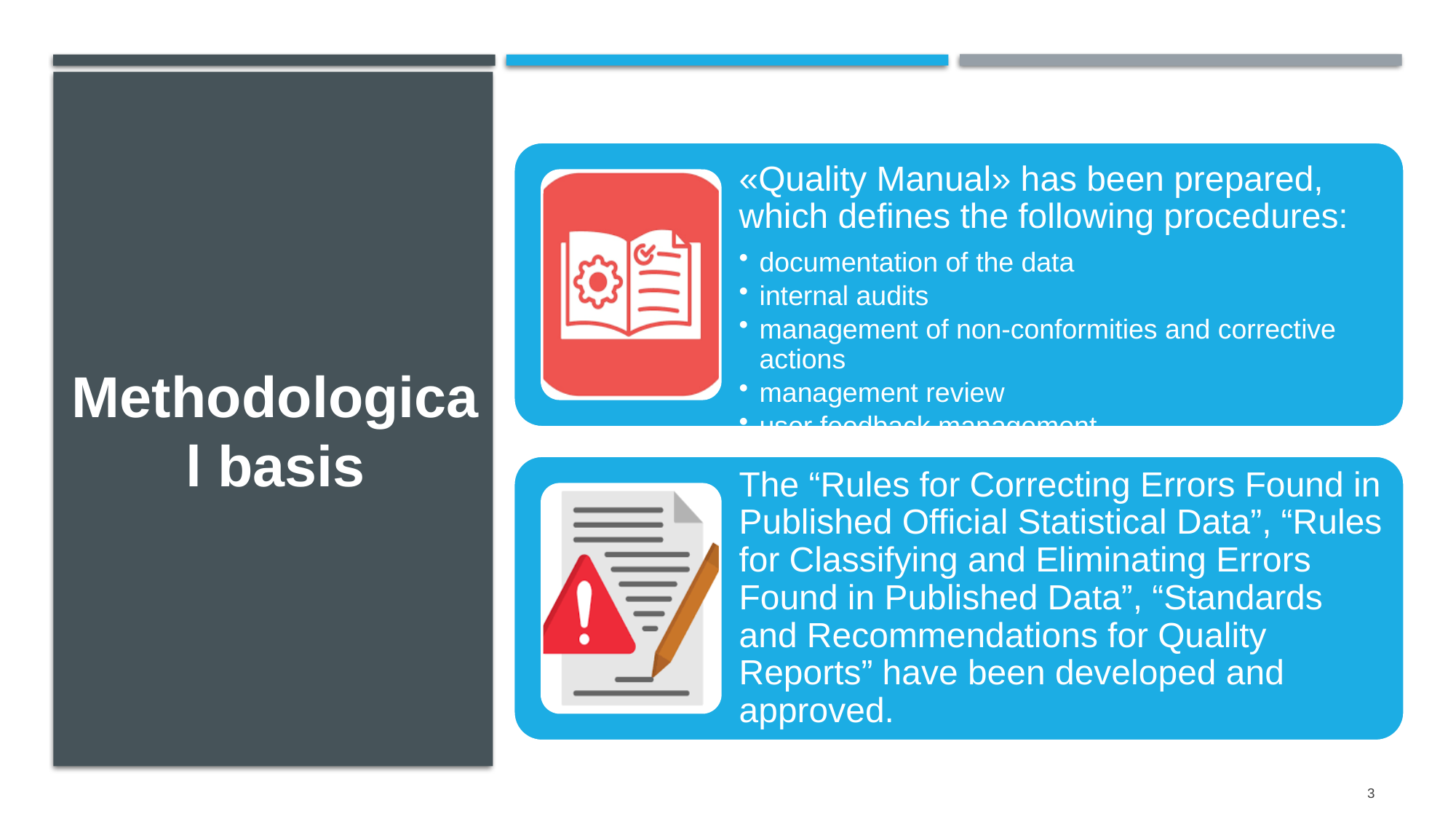

Methodological basis
«Quality Manual» has been prepared, which defines the following procedures:
documentation of the data
internal audits
management of non-conformities and corrective actions
management review
user feedback management
The “Rules for Correcting Errors Found in Published Official Statistical Data”, “Rules for Classifying and Eliminating Errors Found in Published Data”, “Standards and Recommendations for Quality Reports” have been developed and approved.
3